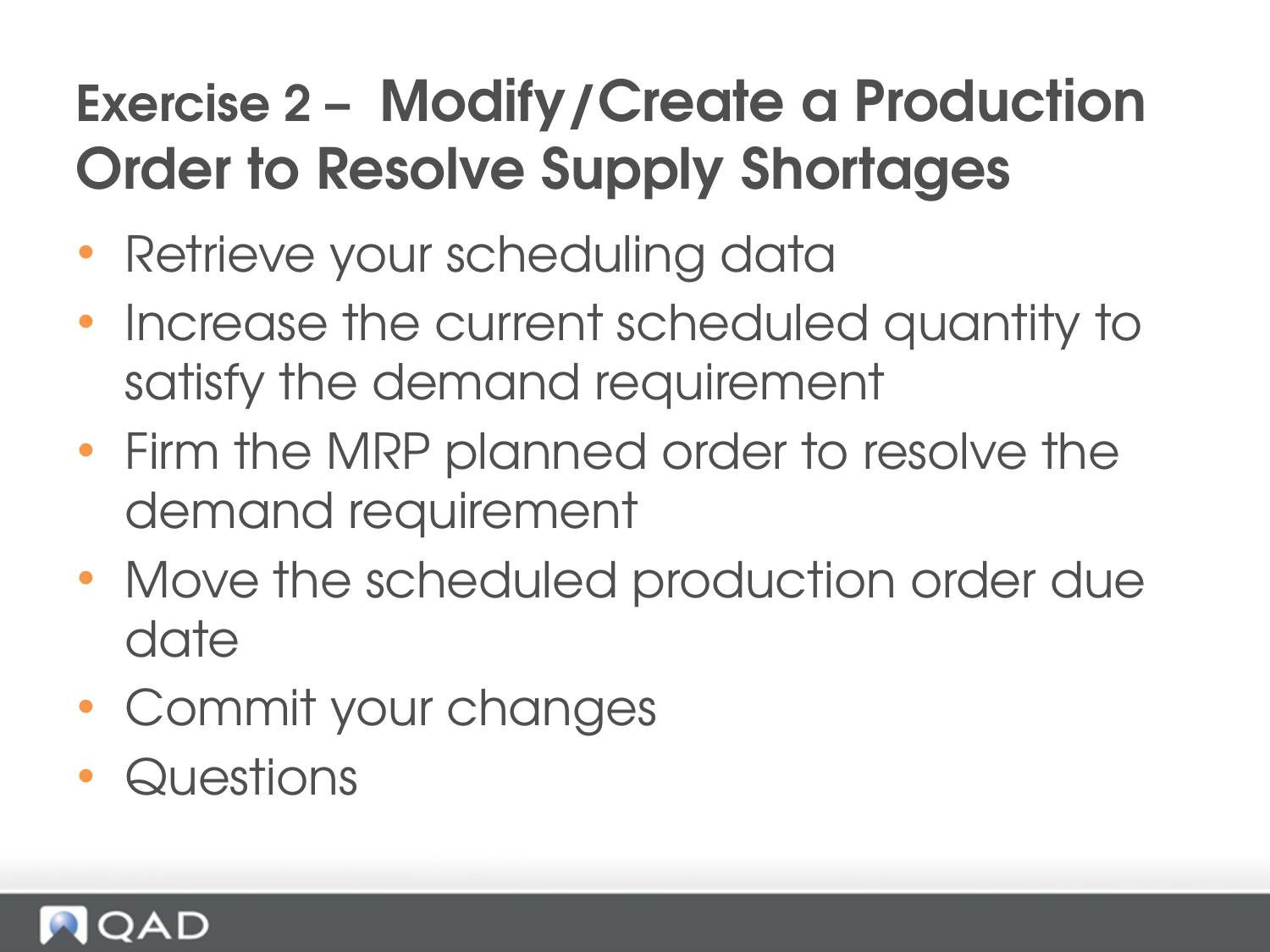

Exercise 2 –  Modify/Create a Production Order to Resolve Supply Shortages
Retrieve your scheduling data
Increase the current scheduled quantity to satisfy the demand requirement
Firm the MRP planned order to resolve the demand requirement
Move the scheduled production order due date
Commit your changes
Questions